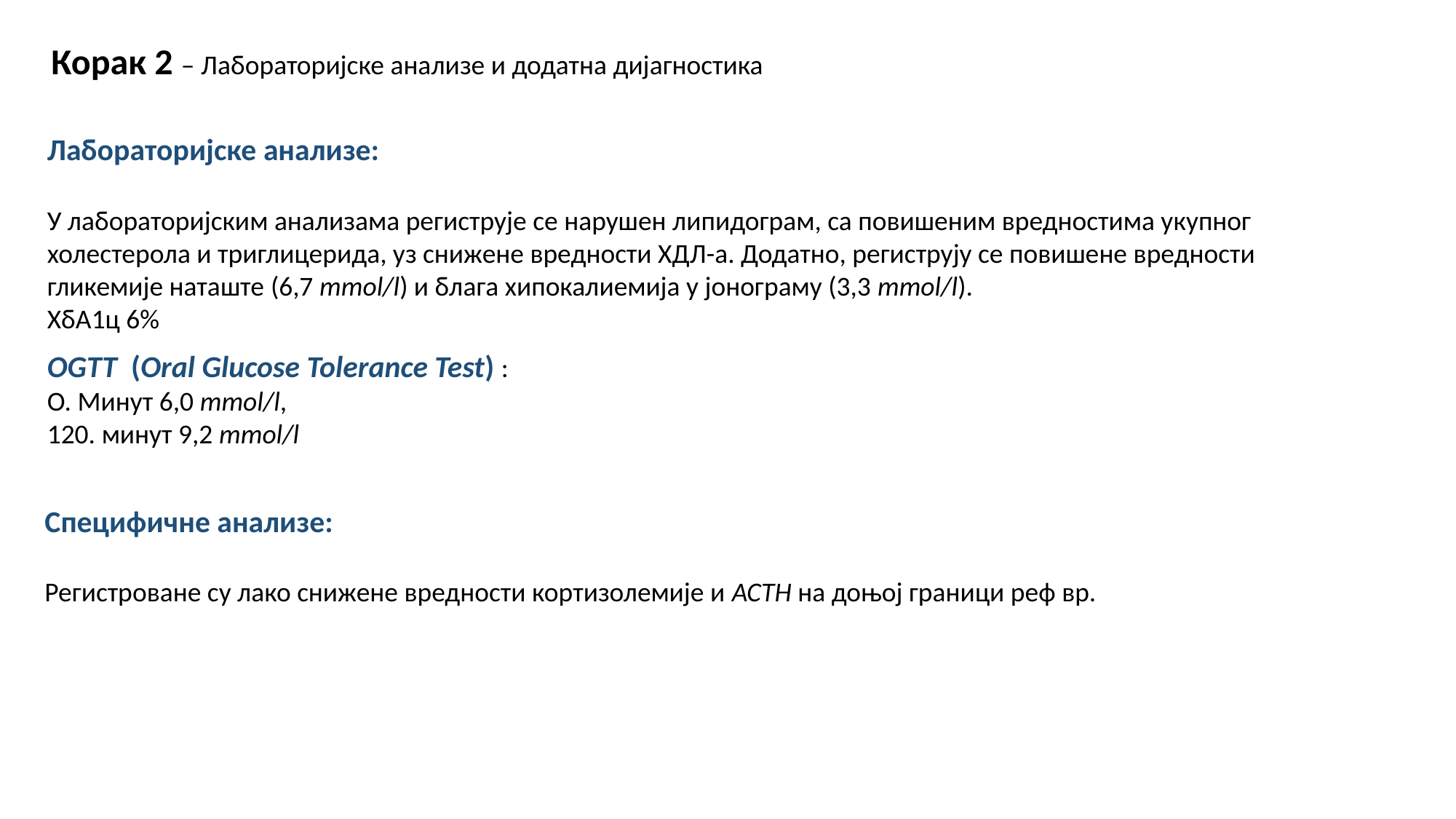

Корак 2 – Лабораторијске анализе и додатна дијагностика
Лабораторијске анализе:

У лабораторијским анализама региструје се нарушен липидограм, са повишеним вредностима укупног холестерола и триглицерида, уз снижене вредности ХДЛ-а. Додатно, региструју се повишене вредности гликемије наташте (6,7 mmol/l) и блага хипокалиемија у јонограму (3,3 mmol/l).
ХбА1ц 6%
OGTT  (Oral Glucose Tolerance Test) :
О. Минут 6,0 mmol/l,
120. минут 9,2 mmol/l
Специфичне анализе:

Регистроване су лако снижене вредности кортизолемије и ACTH на доњој граници реф вр.